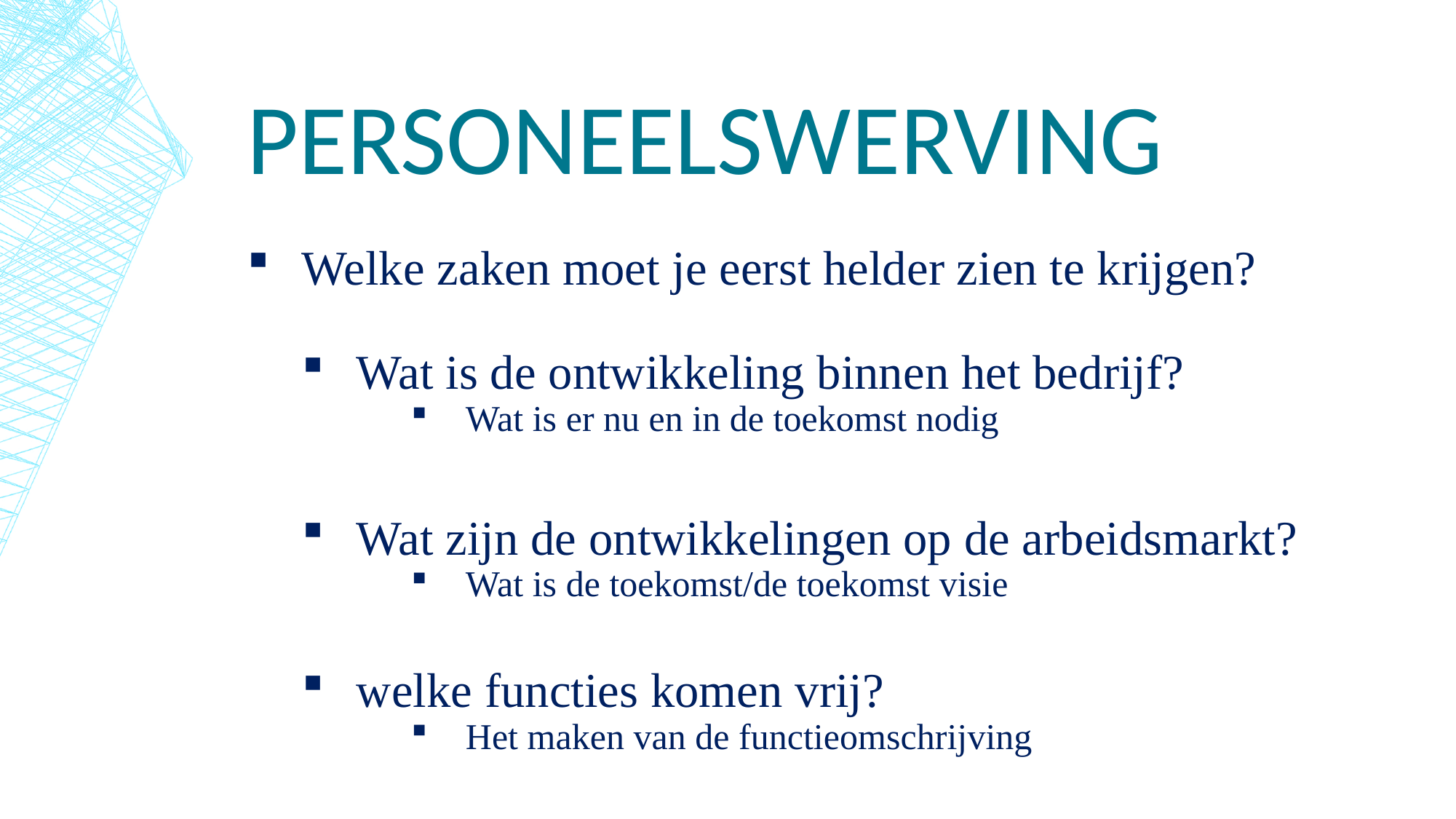

# PersoneelsWerving
Welke zaken moet je eerst helder zien te krijgen?

Wat is de ontwikkeling binnen het bedrijf?
Wat is er nu en in de toekomst nodig

Wat zijn de ontwikkelingen op de arbeidsmarkt?
Wat is de toekomst/de toekomst visie

welke functies komen vrij?
Het maken van de functieomschrijving